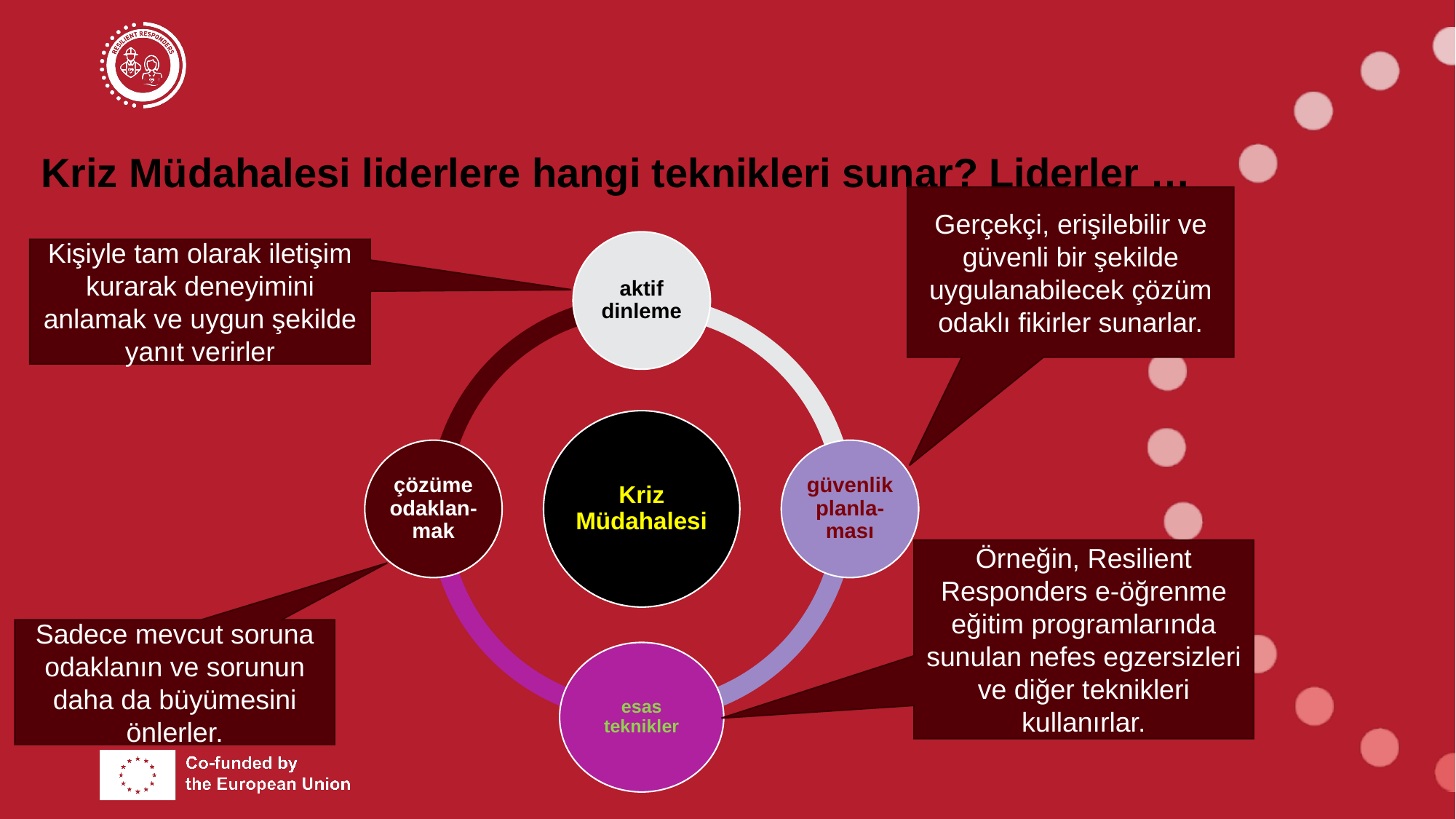

# Kriz Müdahalesi liderlere hangi teknikleri sunar? Liderler …
Gerçekçi, erişilebilir ve güvenli bir şekilde uygulanabilecek çözüm odaklı fikirler sunarlar.
Kriz Müdahalesi
aktif dinleme
güvenlik planla-ması
esas teknikler
çözüme odaklan-mak
Kişiyle tam olarak iletişim kurarak deneyimini anlamak ve uygun şekilde yanıt verirler

Örneğin, Resilient Responders e-öğrenme eğitim programlarında sunulan nefes egzersizleri ve diğer teknikleri kullanırlar.
Sadece mevcut soruna odaklanın ve sorunun daha da büyümesini önlerler.